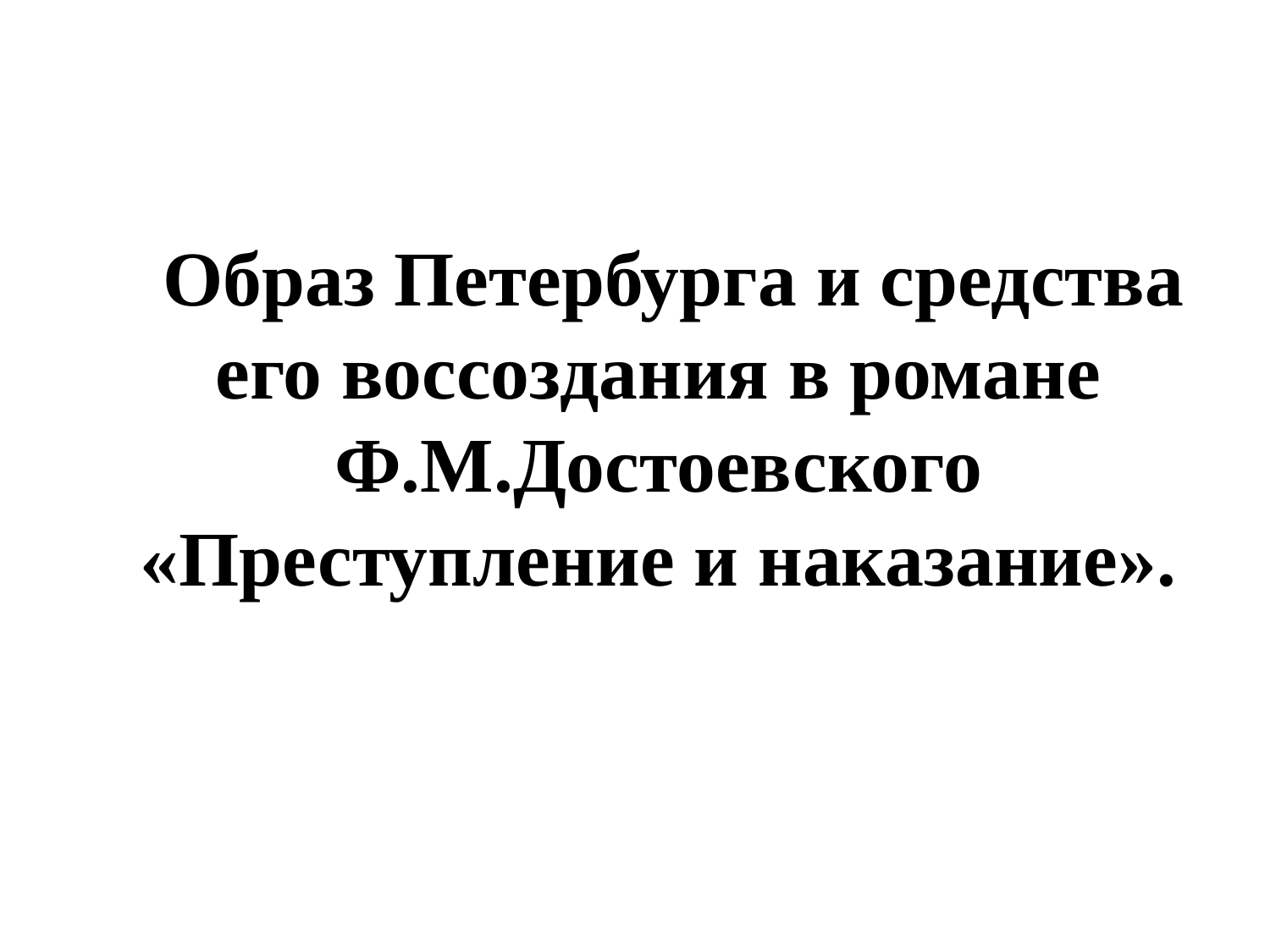

#
    Образ Петербурга и средства его воссоздания в романе Ф.М.Достоевского «Преступление и наказание».